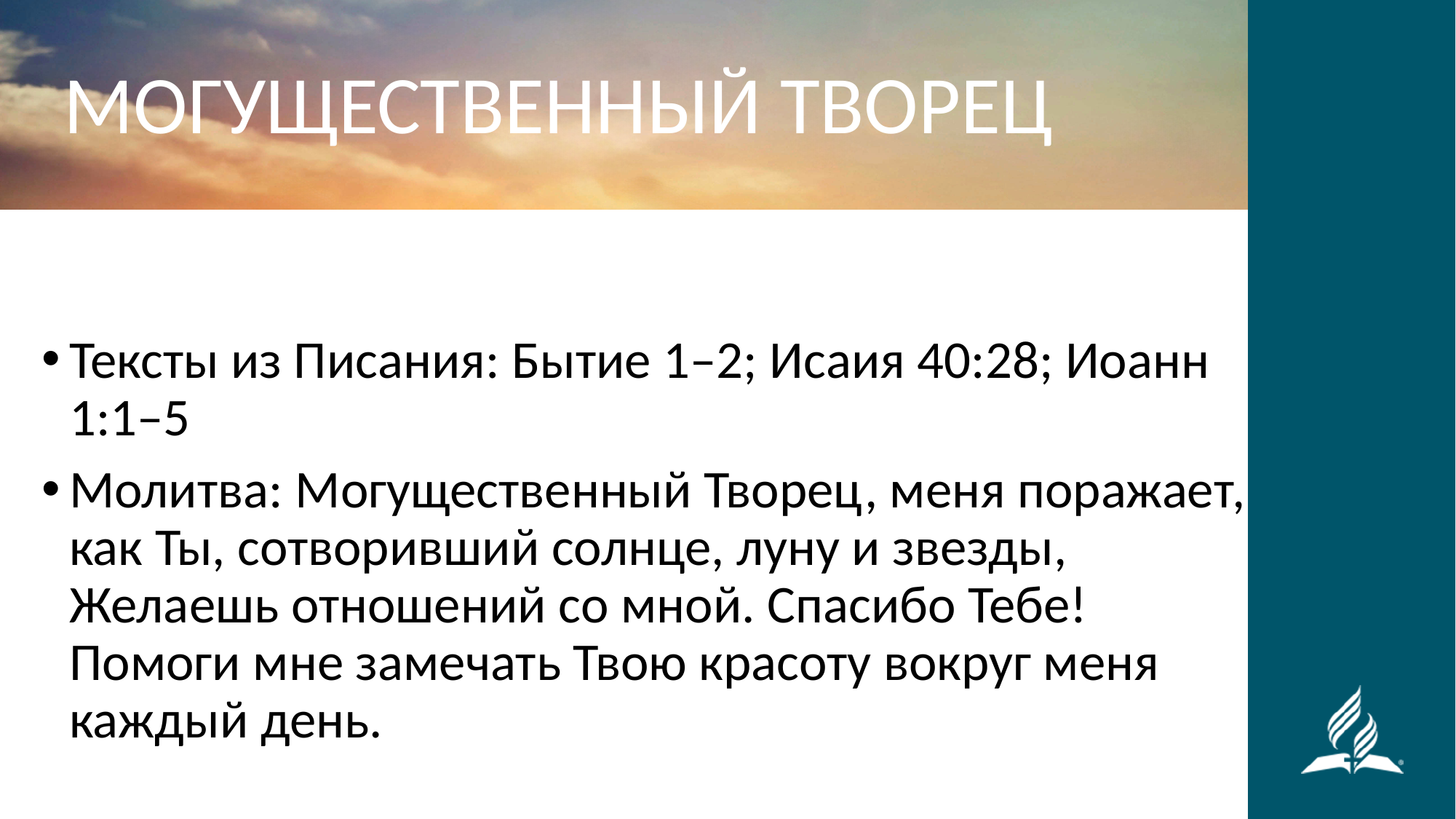

МОГУЩЕСТВЕННЫЙ ТВОРЕЦ

Тексты из Писания: Бытие 1–2; Исаия 40:28; Иоанн 1:1–5
Молитва: Могущественный Творец, меня поражает, как Ты, сотворивший солнце, луну и звезды, Желаешь отношений со мной. Спасибо Тебе! Помоги мне замечать Твою красоту вокруг меня каждый день.